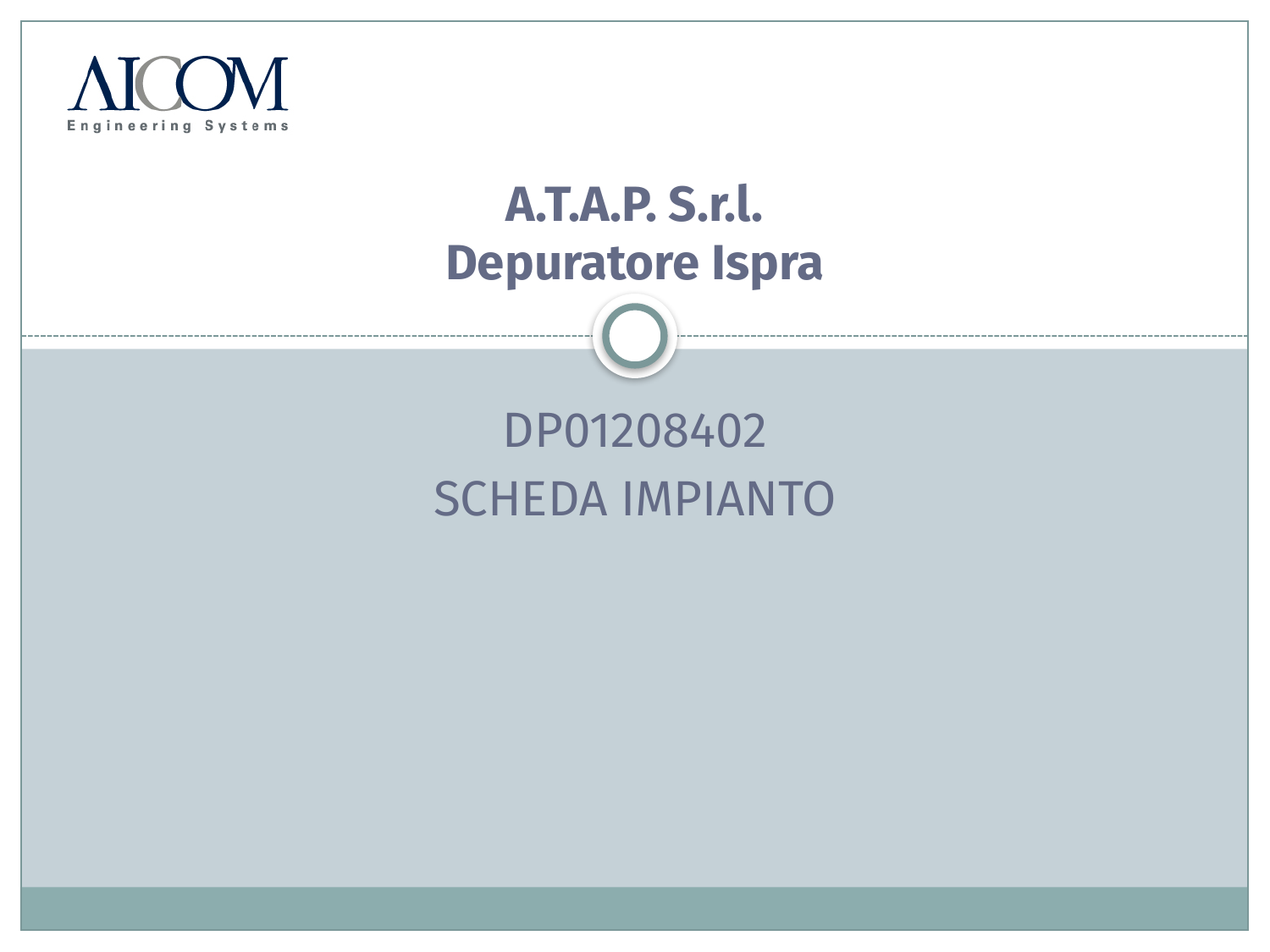

# A.T.A.P. S.r.l. Depuratore Ispra
DP01208402
Scheda impianto